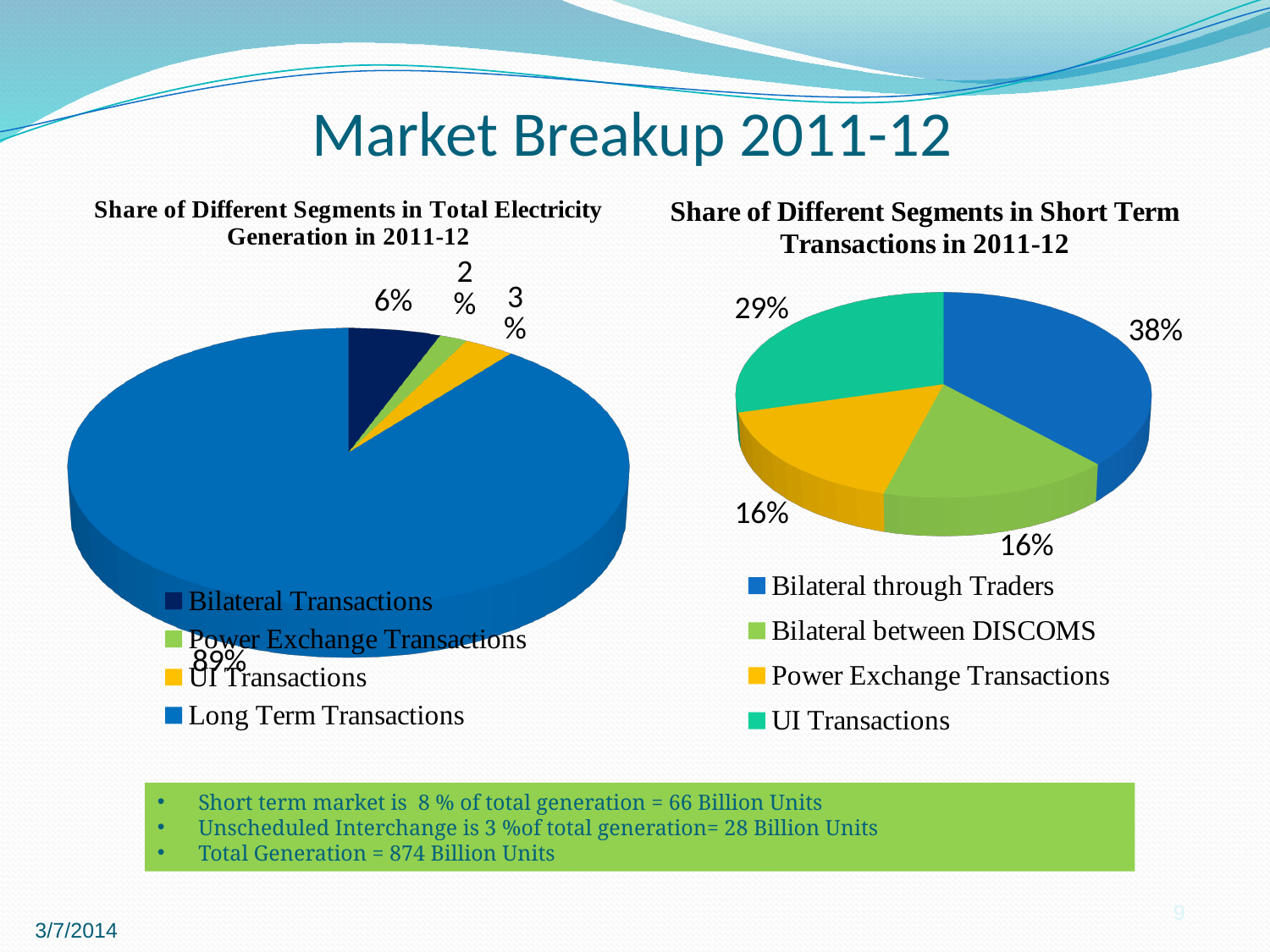

# Market Breakup 2011-12

[unsupported chart]

[unsupported chart]

  Short term market is  8 % of total generation = 66 Billion Units
  Unscheduled Interchange is 3 %of total generation= 28 Billion Units
  Total Generation = 874 Billion Units
9
3/7/2014